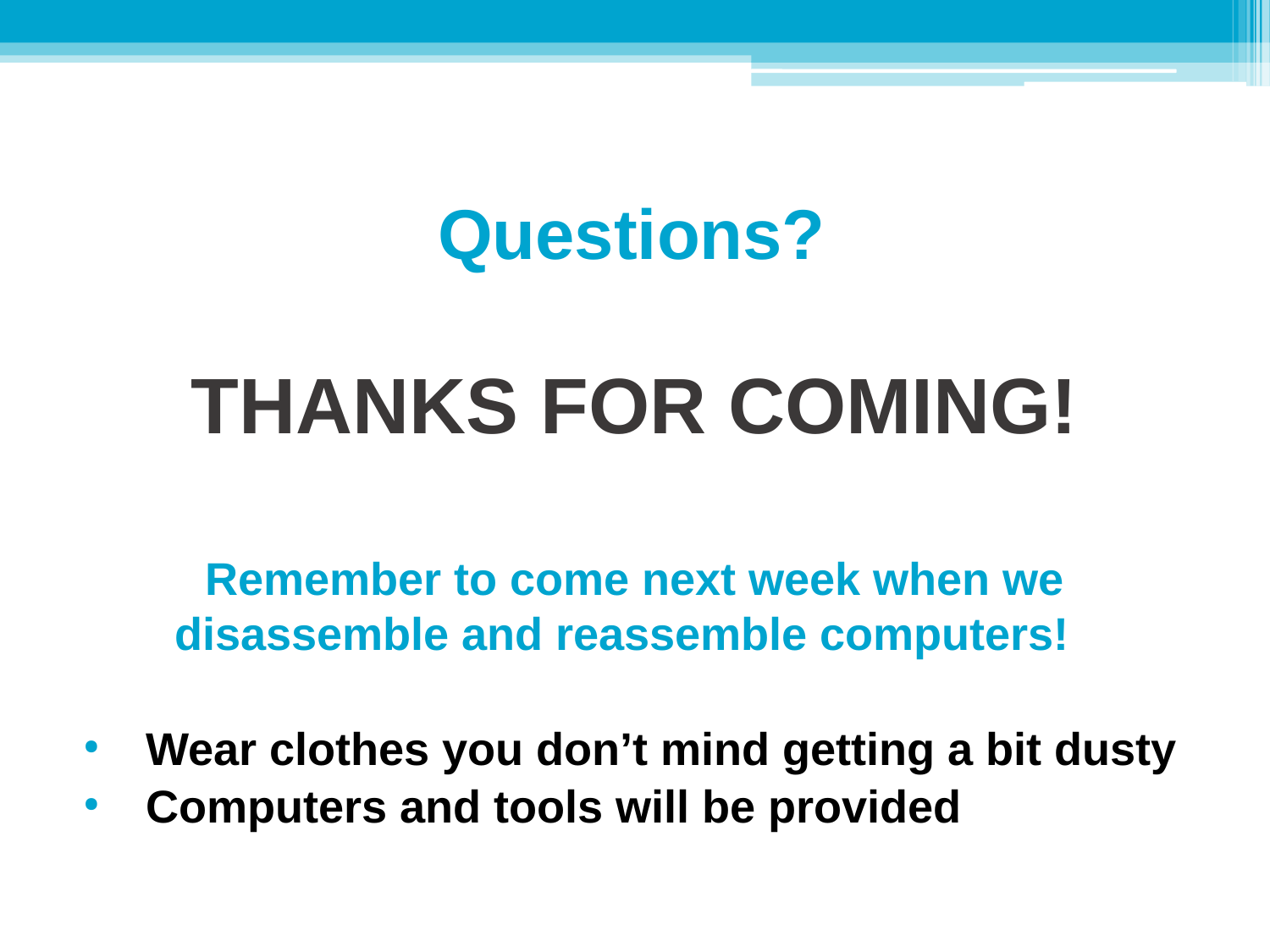

# Questions?
THANKS FOR COMING!

Remember to come next week when we disassemble and reassemble computers!

Wear clothes you don’t mind getting a bit dusty
Computers and tools will be provided